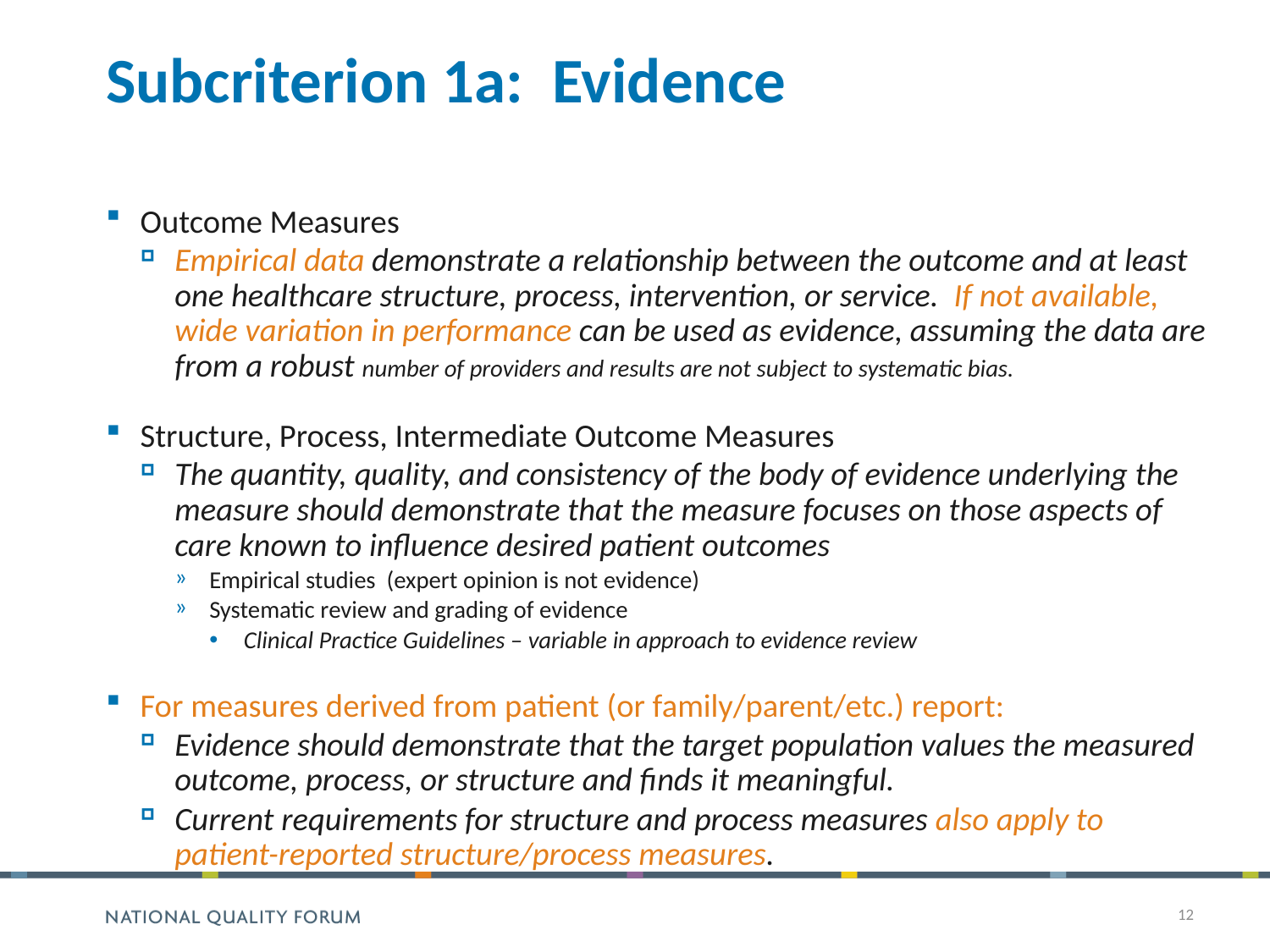

# Subcriterion 1a:  Evidence
Outcome Measures
Empirical data demonstrate a relationship between the outcome and at least one healthcare structure, process, intervention, or service.  If not available, wide variation in performance can be used as evidence, assuming the data are from a robust number of providers and results are not subject to systematic bias.

Structure, Process, Intermediate Outcome Measures
The quantity, quality, and consistency of the body of evidence underlying the measure should demonstrate that the measure focuses on those aspects of care known to influence desired patient outcomes
Empirical studies  (expert opinion is not evidence)
Systematic review and grading of evidence
Clinical Practice Guidelines – variable in approach to evidence review

For measures derived from patient (or family/parent/etc.) report:
Evidence should demonstrate that the target population values the measured outcome, process, or structure and finds it meaningful.
Current requirements for structure and process measures also apply to patient-reported structure/process measures.
12